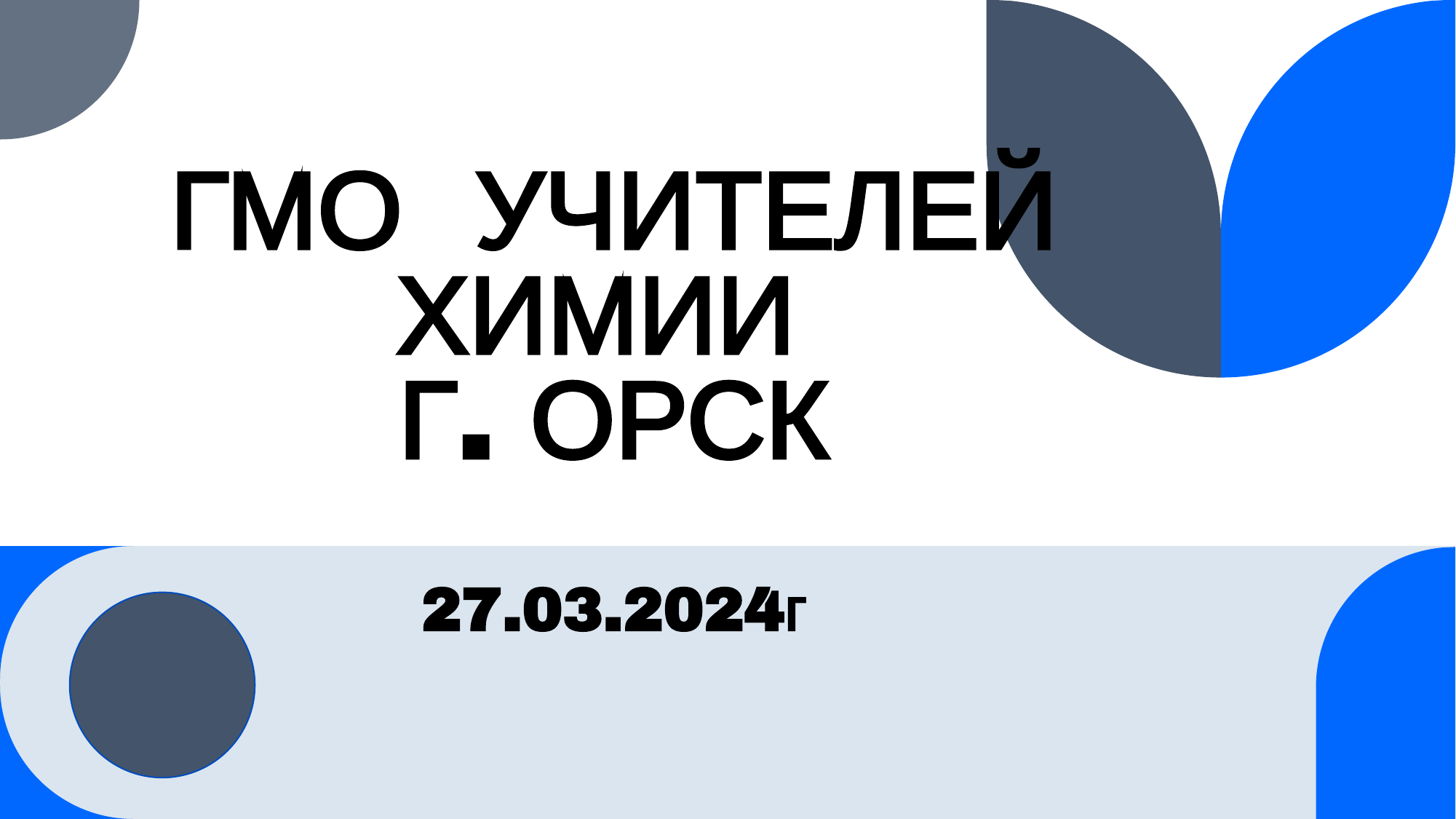

# ГМО  УЧИТЕЛЕЙ ХИМИИ Г. ОРСК 27.03.2024г